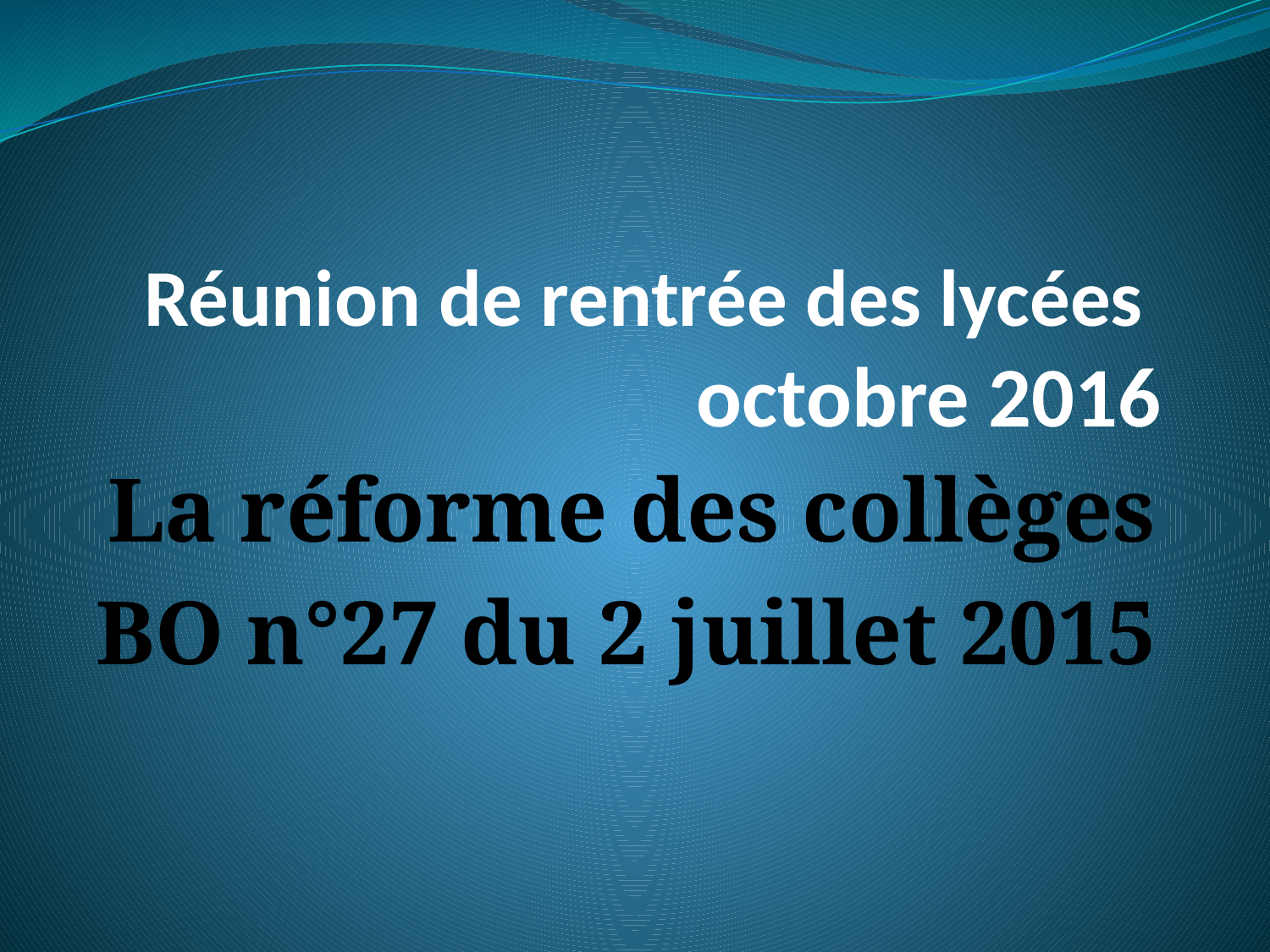

# Réunion de rentrée des lycées octobre 2016
La réforme des collèges
BO n°27 du 2 juillet 2015